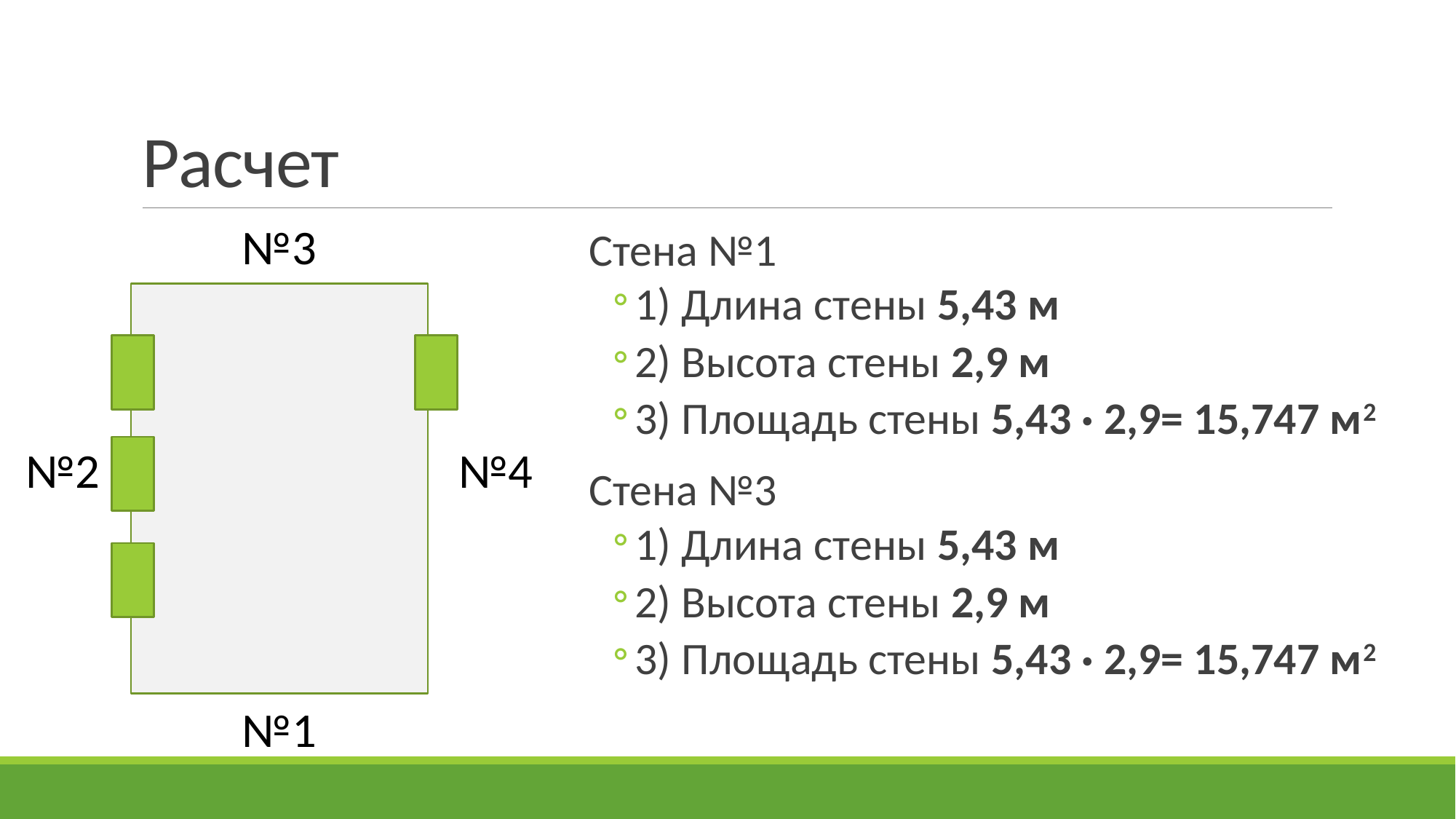

# Расчет
№3

№2
№4

№1
Стена №1
1) Длина стены 5,43 м
2) Высота стены 2,9 м
3) Площадь стены 5,43 · 2,9= 15,747 м2
Стена №3
1) Длина стены 5,43 м
2) Высота стены 2,9 м
3) Площадь стены 5,43 · 2,9= 15,747 м2